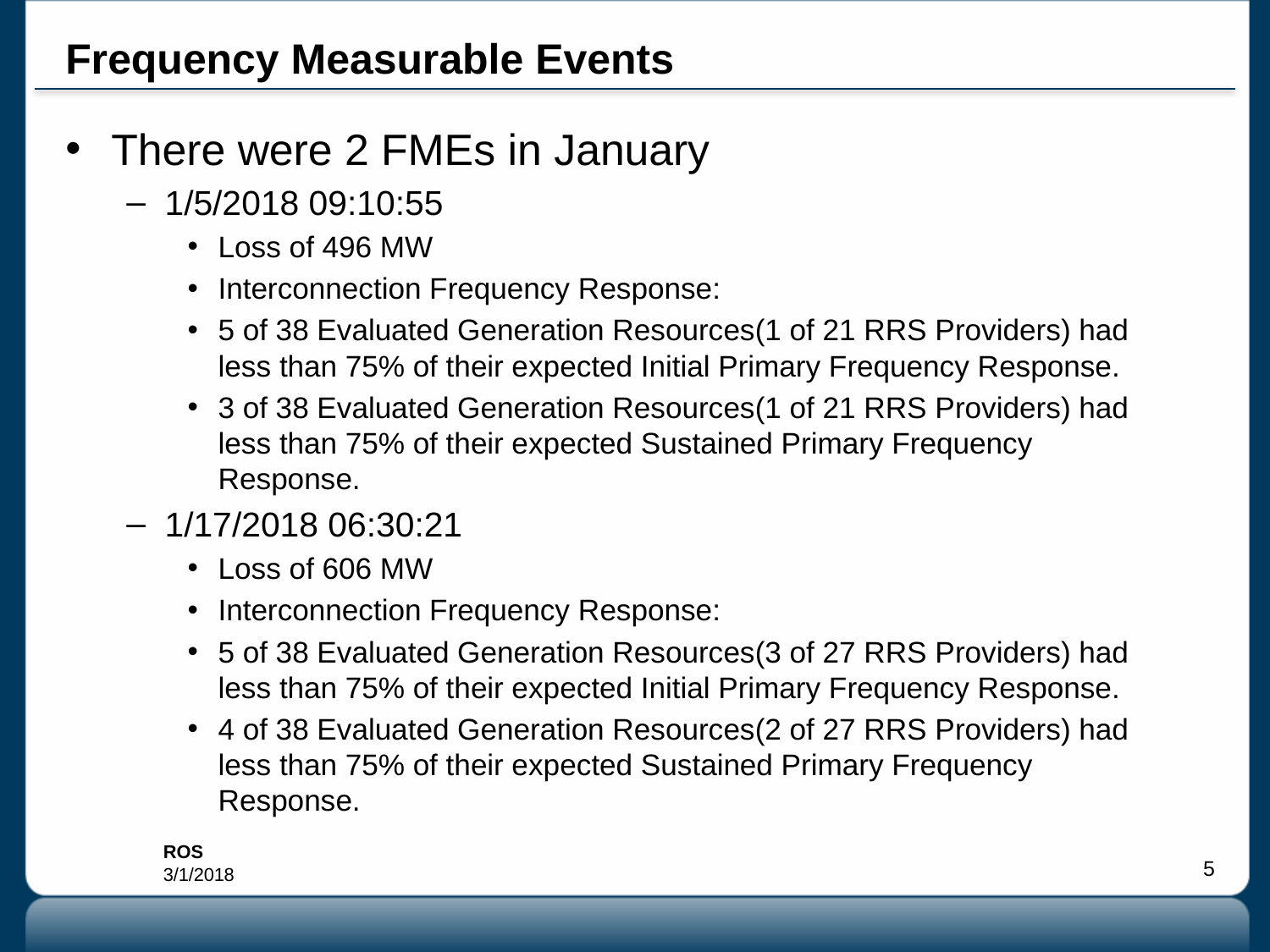

# Frequency Measurable Events
There were 2 FMEs in January
1/5/2018 09:10:55
Loss of 496 MW
Interconnection Frequency Response:
5 of 38 Evaluated Generation Resources(1 of 21 RRS Providers) had less than 75% of their expected Initial Primary Frequency Response.
3 of 38 Evaluated Generation Resources(1 of 21 RRS Providers) had less than 75% of their expected Sustained Primary Frequency Response.
1/17/2018 06:30:21
Loss of 606 MW
Interconnection Frequency Response:
5 of 38 Evaluated Generation Resources(3 of 27 RRS Providers) had less than 75% of their expected Initial Primary Frequency Response.
4 of 38 Evaluated Generation Resources(2 of 27 RRS Providers) had less than 75% of their expected Sustained Primary Frequency Response.